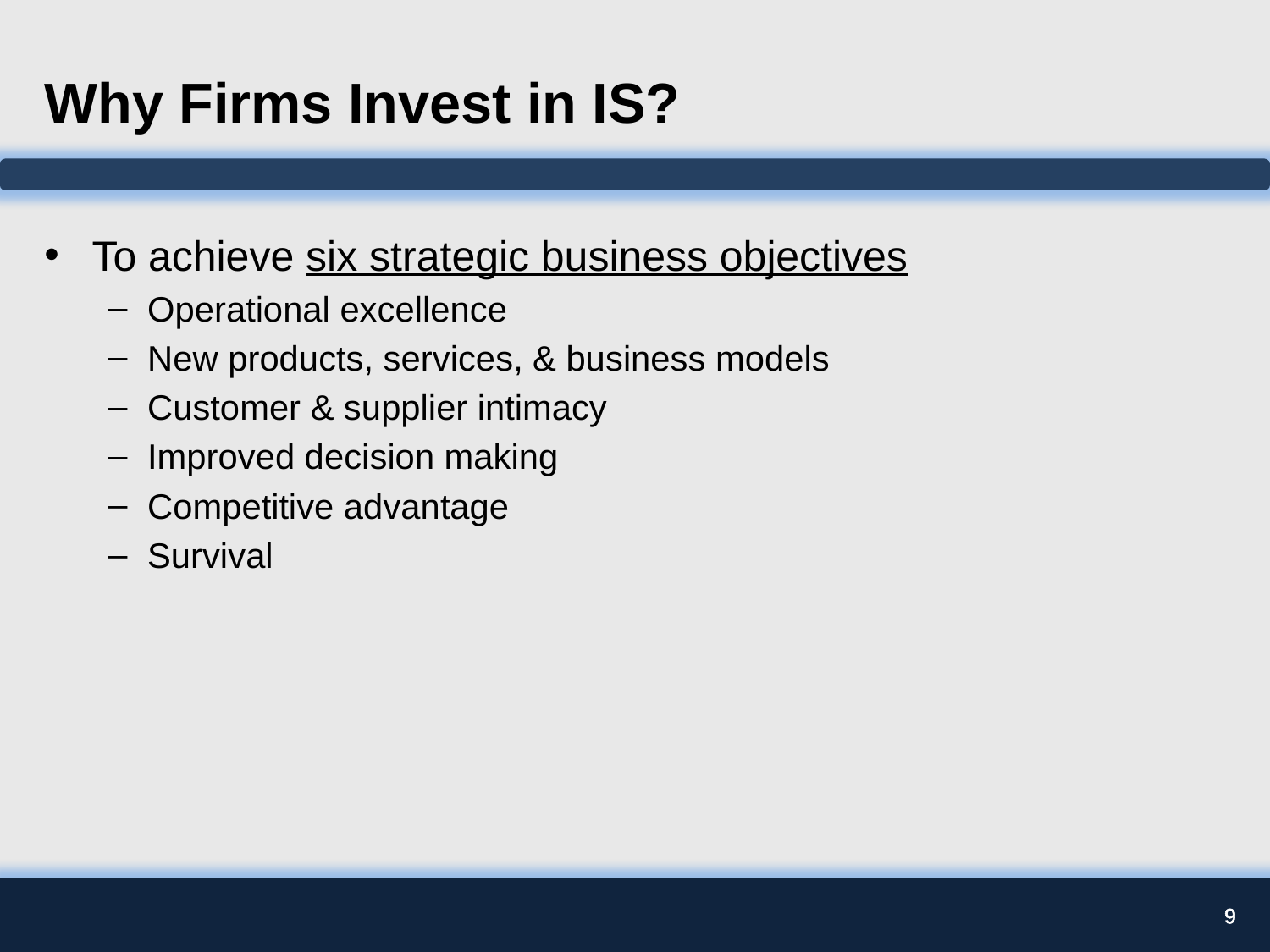

# Why Firms Invest in IS?
To achieve six strategic business objectives
Operational excellence
New products, services, & business models
Customer & supplier intimacy
Improved decision making
Competitive advantage
Survival
9